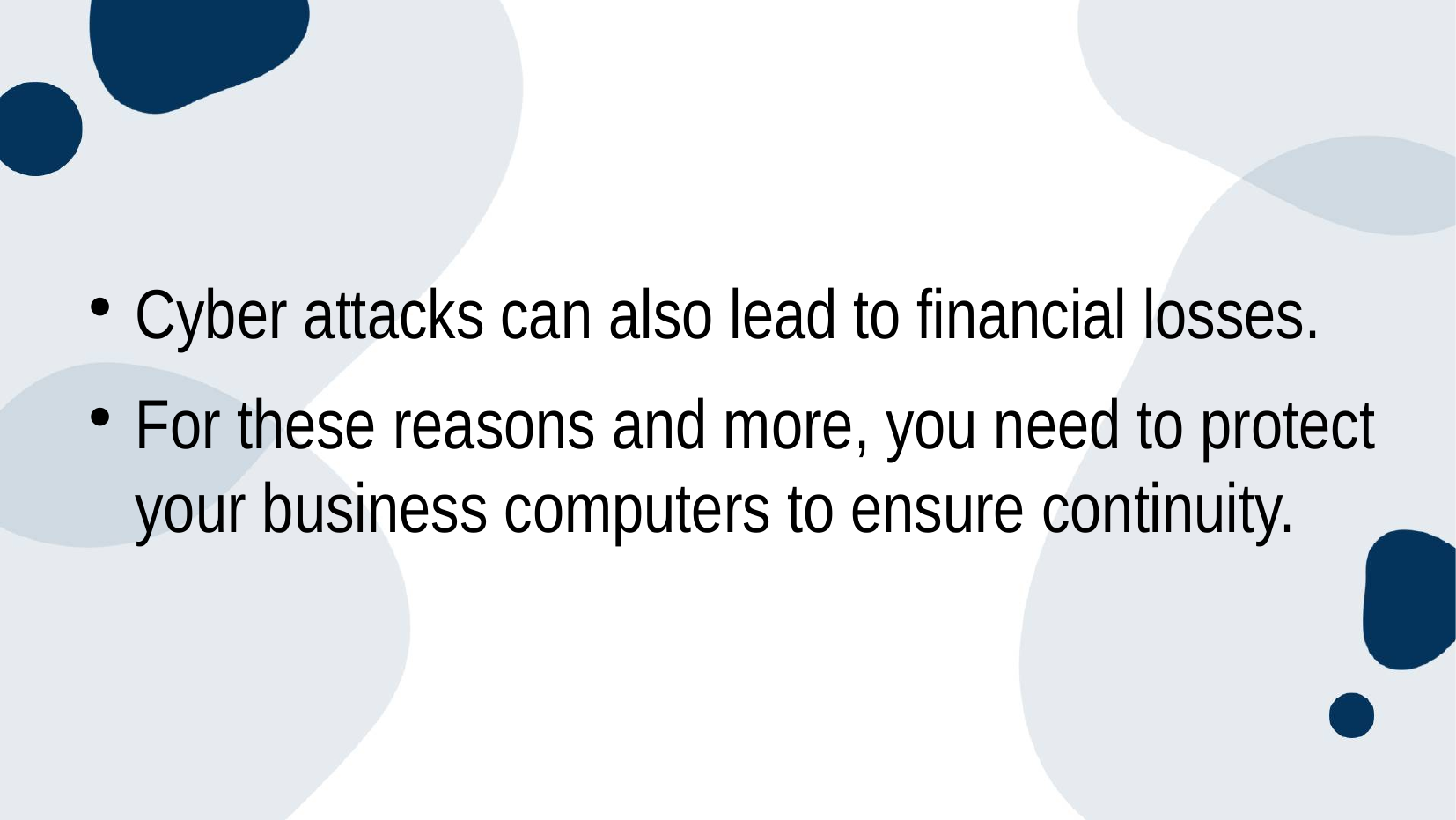

#
Cyber attacks can also lead to financial losses.
For these reasons and more, you need to protect your business computers to ensure continuity.